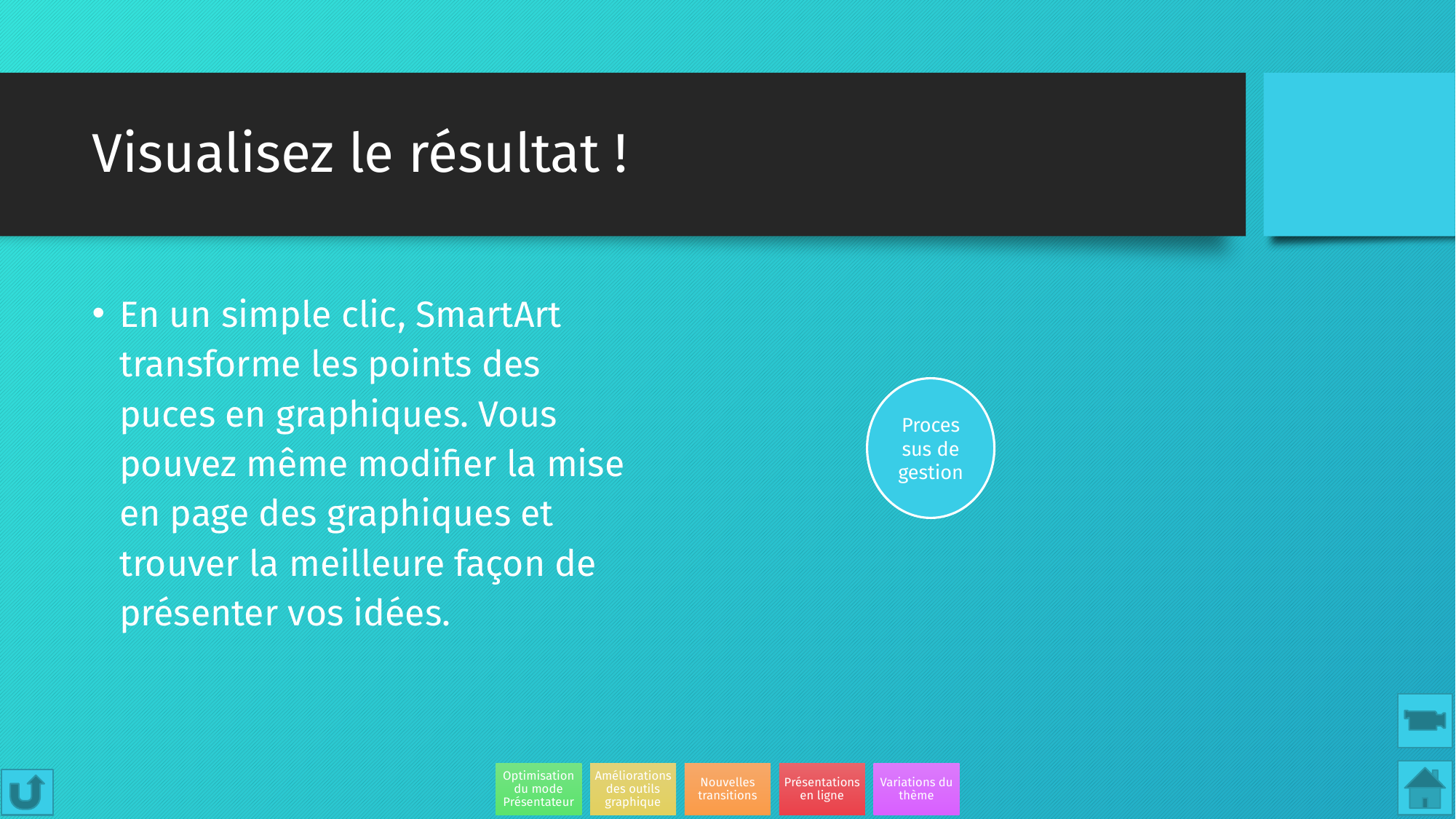

# Visualisez le résultat !
Processus de gestion
Modifier
En un simple clic, SmartArt transforme les points des puces en graphiques. Vous pouvez même modifier la mise en page des graphiques et trouver la meilleure façon de présenter vos idées.